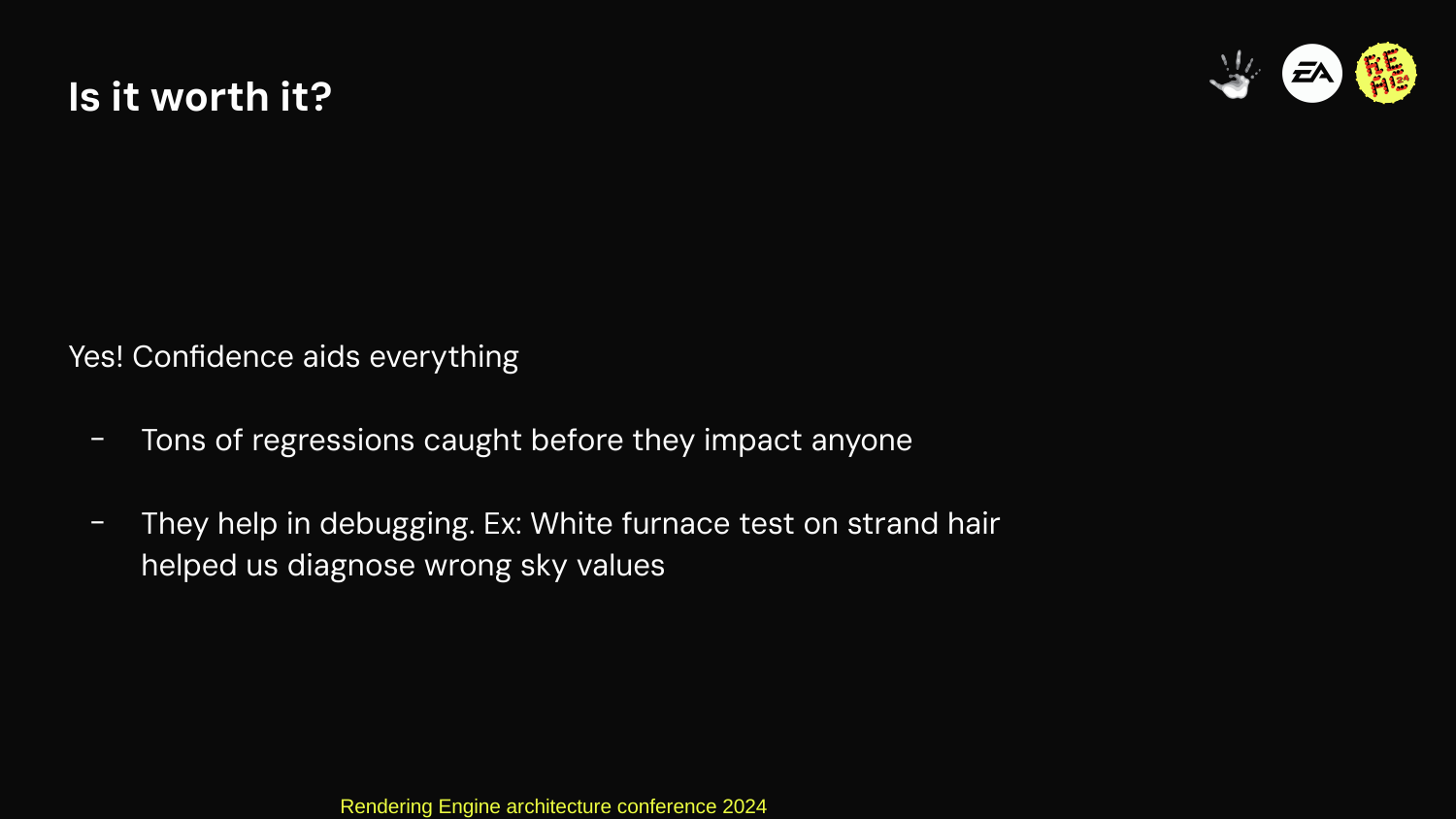

# Is it worth it?
Yes! Confidence aids everything

Tons of regressions caught before they impact anyone

They help in debugging. Ex: White furnace test on strand hair helped us diagnose wrong sky values